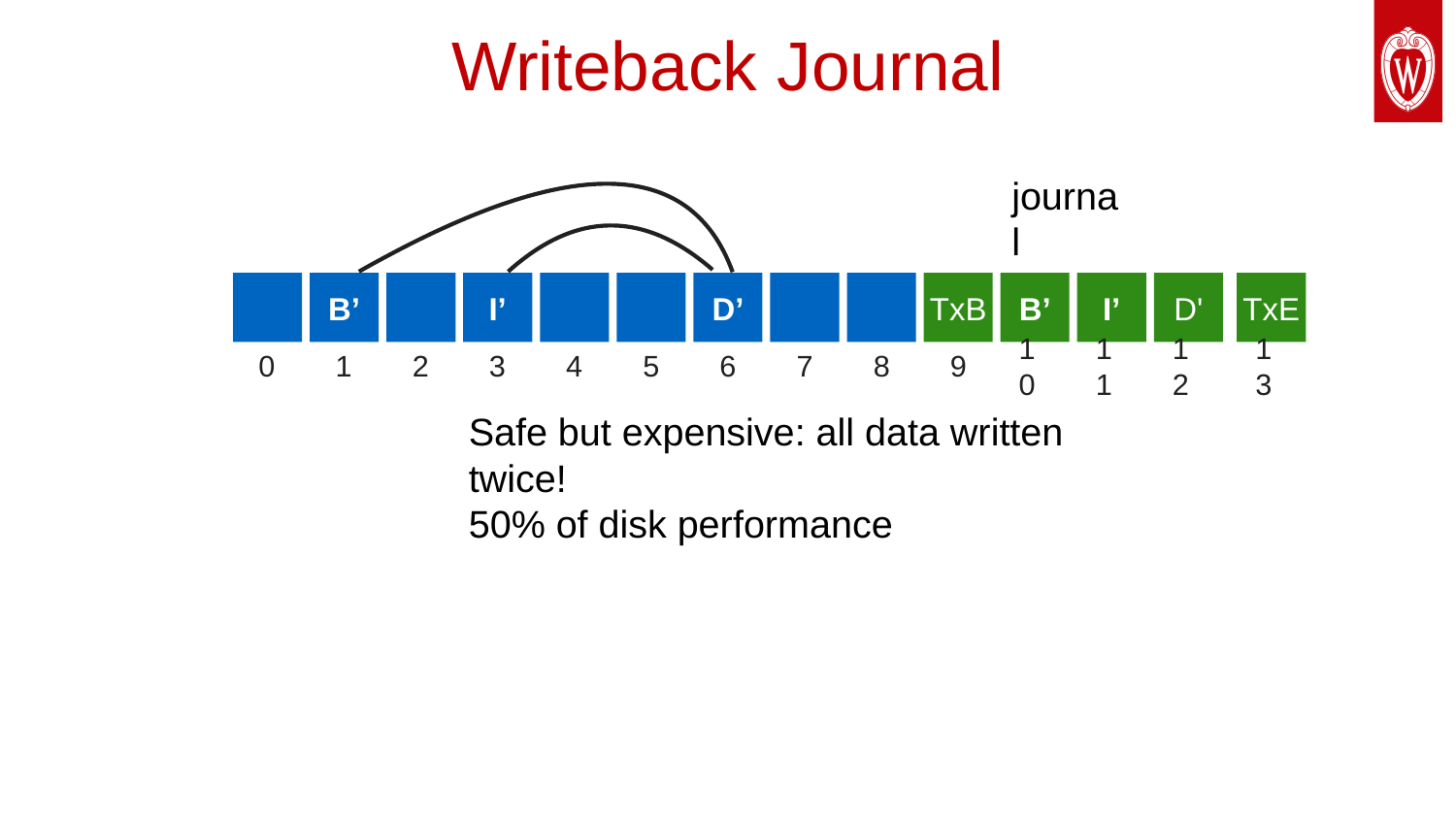

# Writeback Journal

journal

B’

I’

D’

TxB
B’
I’
D'
TxE
0
1
2
3
4
5
6
7
8
9
10
11
12
13
Safe but expensive: all data written twice!
50% of disk performance